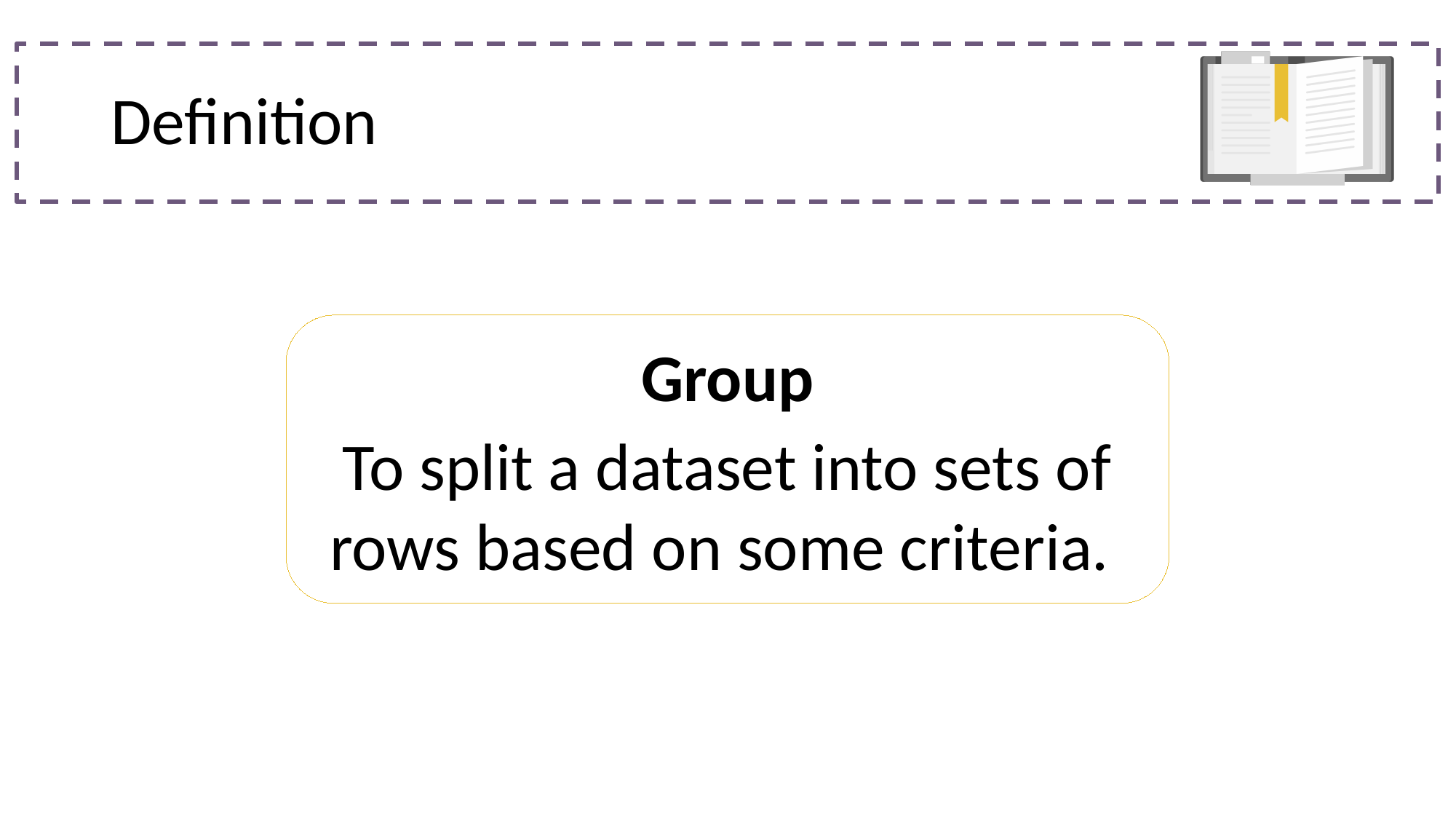

# Definition
Group
To split a dataset into sets of rows based on some criteria.